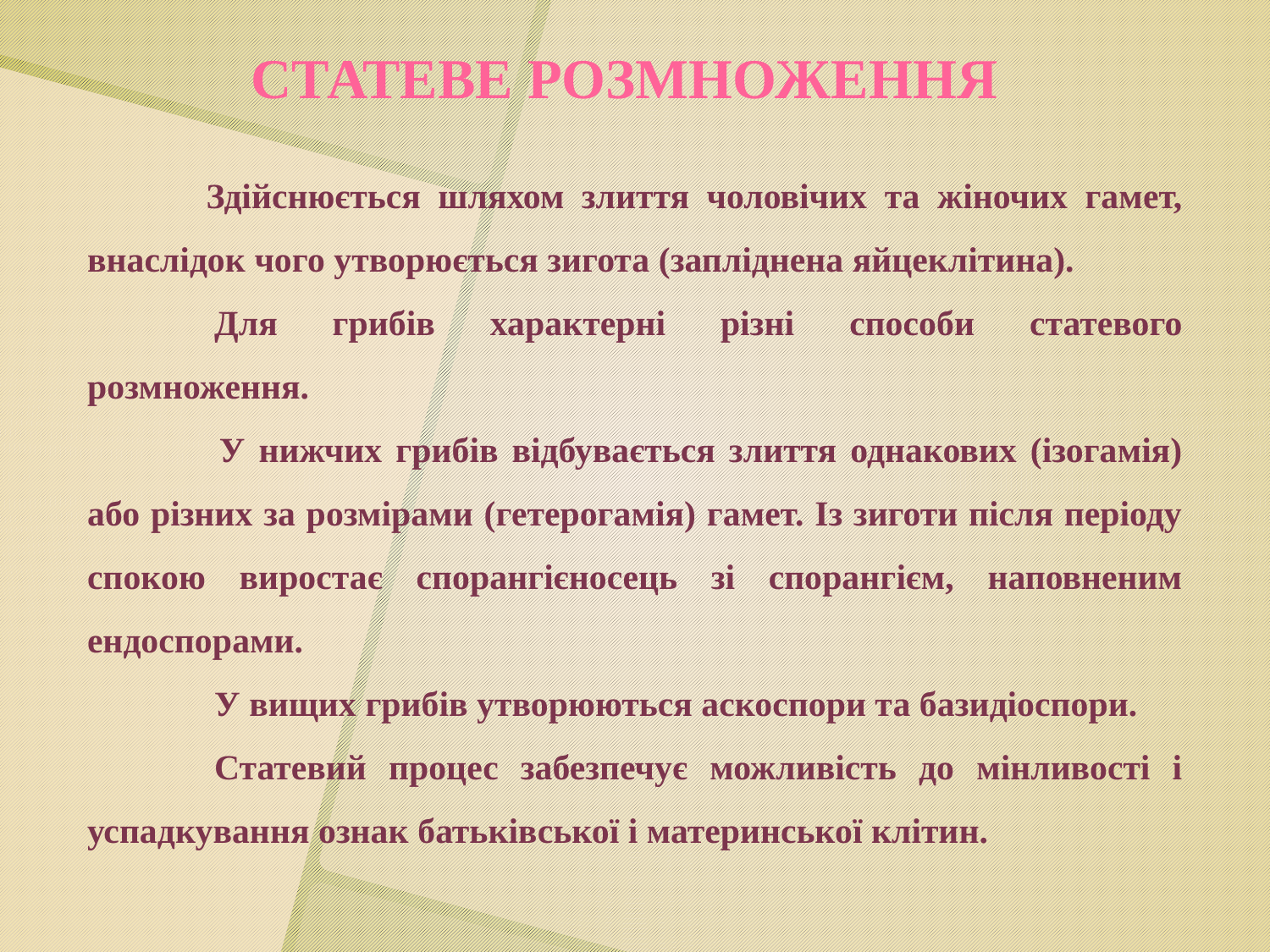

# Статеве розмноження
        Здійснюється шляхом злиття чоловічих та жіночих гамет, внаслідок чого утворюється зигота (запліднена яйцеклітина).
	Для грибів характерні різні способи статевого розмноження.
 	У нижчих грибів відбувається злиття однакових (ізогамія) або різних за розмірами (гетерогамія) гамет. Із зиготи після періоду спокою виростає спорангієносець зі спорангієм, наповненим ендоспорами.
	У вищих грибів утворюються аскоспори та базидіоспори.
	Статевий процес забезпечує можливість до мінливості і успадкування ознак батьківської і материнської клітин.